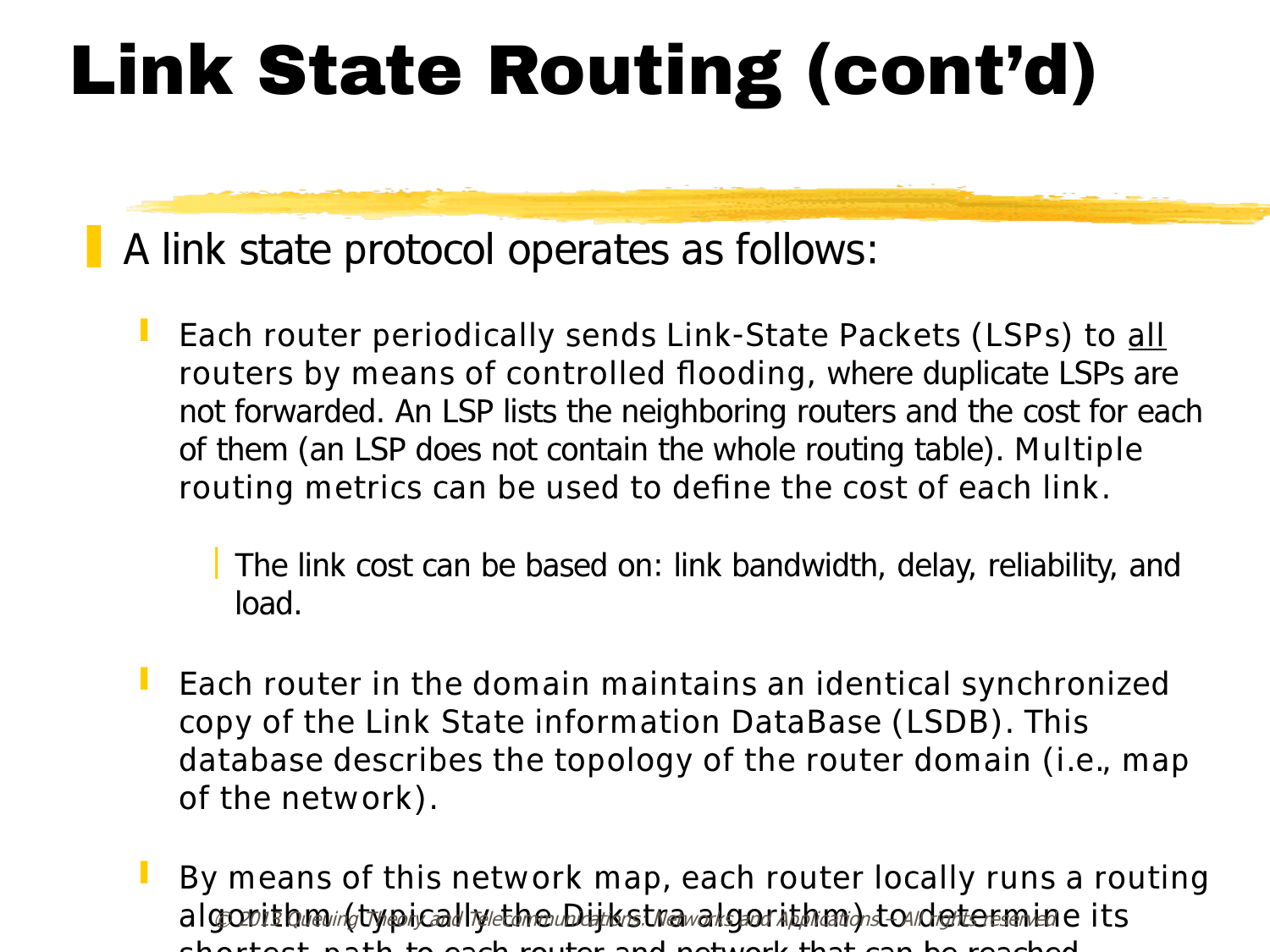

# Link State Routing (cont’d)
A link state protocol operates as follows:

Each router periodically sends Link-State Packets (LSPs) to all routers by means of controlled flooding, where duplicate LSPs are not forwarded. An LSP lists the neighboring routers and the cost for each of them (an LSP does not contain the whole routing table). Multiple routing metrics can be used to define the cost of each link.

The link cost can be based on: link bandwidth, delay, reliability, and load.

Each router in the domain maintains an identical synchronized copy of the Link State information DataBase (LSDB). This database describes the topology of the router domain (i.e., map of the network).

By means of this network map, each router locally runs a routing algorithm (typically the Dijkstra algorithm) to determine its shortest-path to each router and network that can be reached.
© 2013 Queuing Theory and Telecommunications: Networks and Applications – All rights reserved